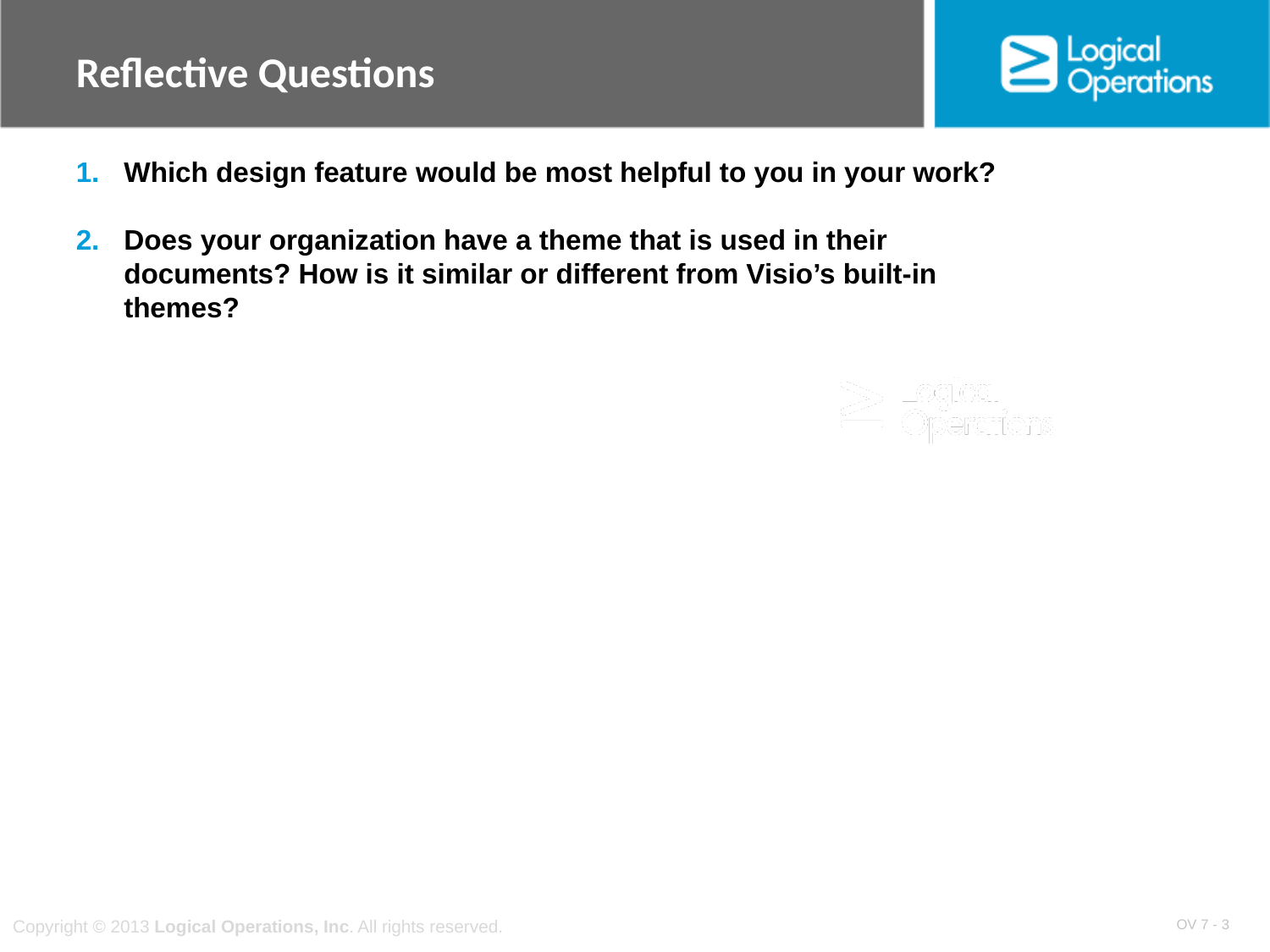

Reflective Questions
1.  	Which design feature would be most helpful to you in your work?

2. 	Does your organization have a theme that is used in their
    	documents? How is it similar or different from Visio’s built-in
    	themes?